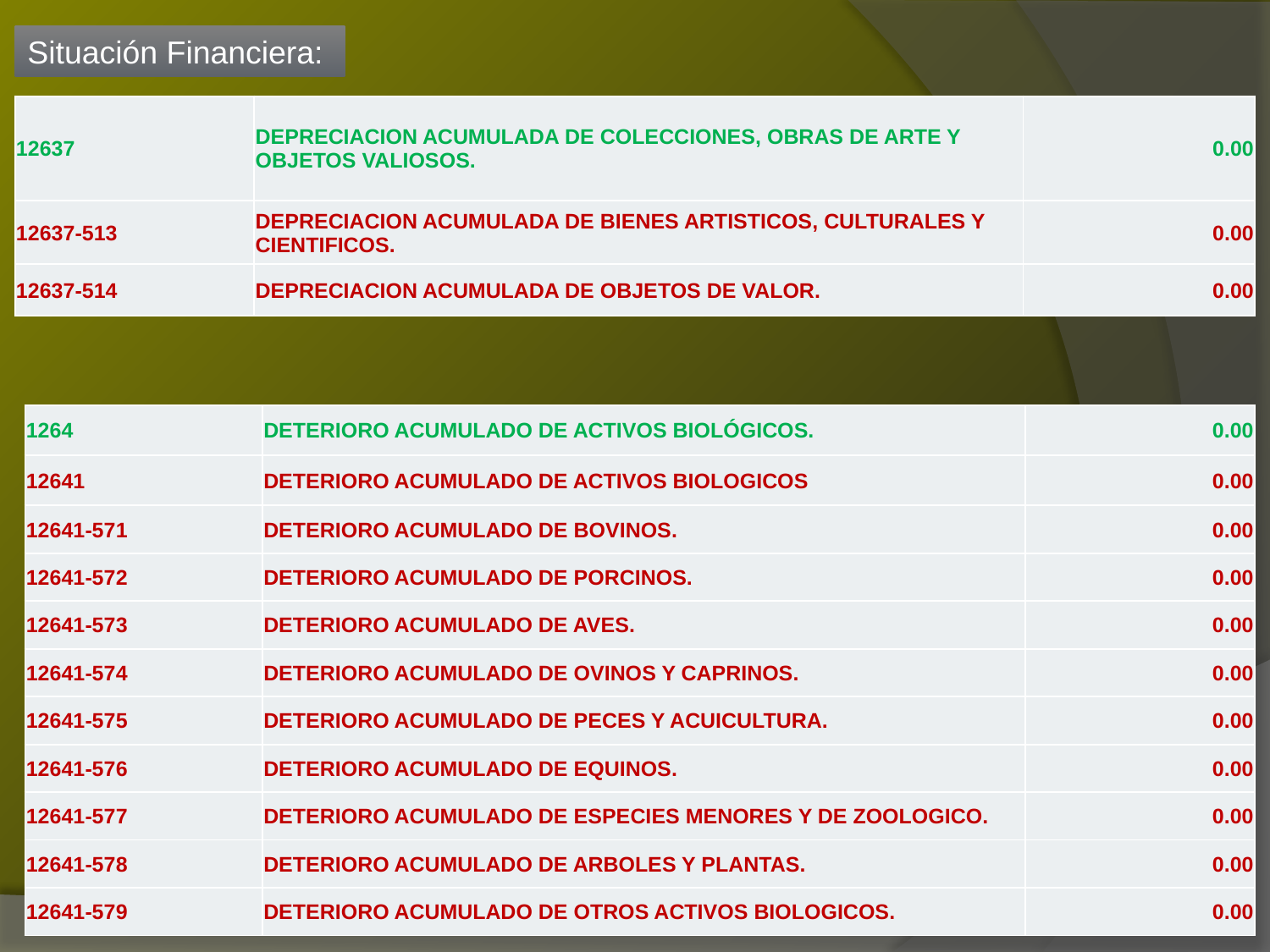

Situación Financiera:
| 12637 | DEPRECIACION ACUMULADA DE COLECCIONES, OBRAS DE ARTE Y OBJETOS VALIOSOS. | 0.00 |
| --- | --- | --- |
| 12637-513 | DEPRECIACION ACUMULADA DE BIENES ARTISTICOS, CULTURALES Y CIENTIFICOS. | 0.00 |
| 12637-514 | DEPRECIACION ACUMULADA DE OBJETOS DE VALOR. | 0.00 |
| 1264 | DETERIORO ACUMULADO DE ACTIVOS BIOLÓGICOS. | 0.00 |
| --- | --- | --- |
| 12641 | DETERIORO ACUMULADO DE ACTIVOS BIOLOGICOS | 0.00 |
| 12641-571 | DETERIORO ACUMULADO DE BOVINOS. | 0.00 |
| 12641-572 | DETERIORO ACUMULADO DE PORCINOS. | 0.00 |
| 12641-573 | DETERIORO ACUMULADO DE AVES. | 0.00 |
| 12641-574 | DETERIORO ACUMULADO DE OVINOS Y CAPRINOS. | 0.00 |
| 12641-575 | DETERIORO ACUMULADO DE PECES Y ACUICULTURA. | 0.00 |
| 12641-576 | DETERIORO ACUMULADO DE EQUINOS. | 0.00 |
| 12641-577 | DETERIORO ACUMULADO DE ESPECIES MENORES Y DE ZOOLOGICO. | 0.00 |
| 12641-578 | DETERIORO ACUMULADO DE ARBOLES Y PLANTAS. | 0.00 |
| 12641-579 | DETERIORO ACUMULADO DE OTROS ACTIVOS BIOLOGICOS. | 0.00 |